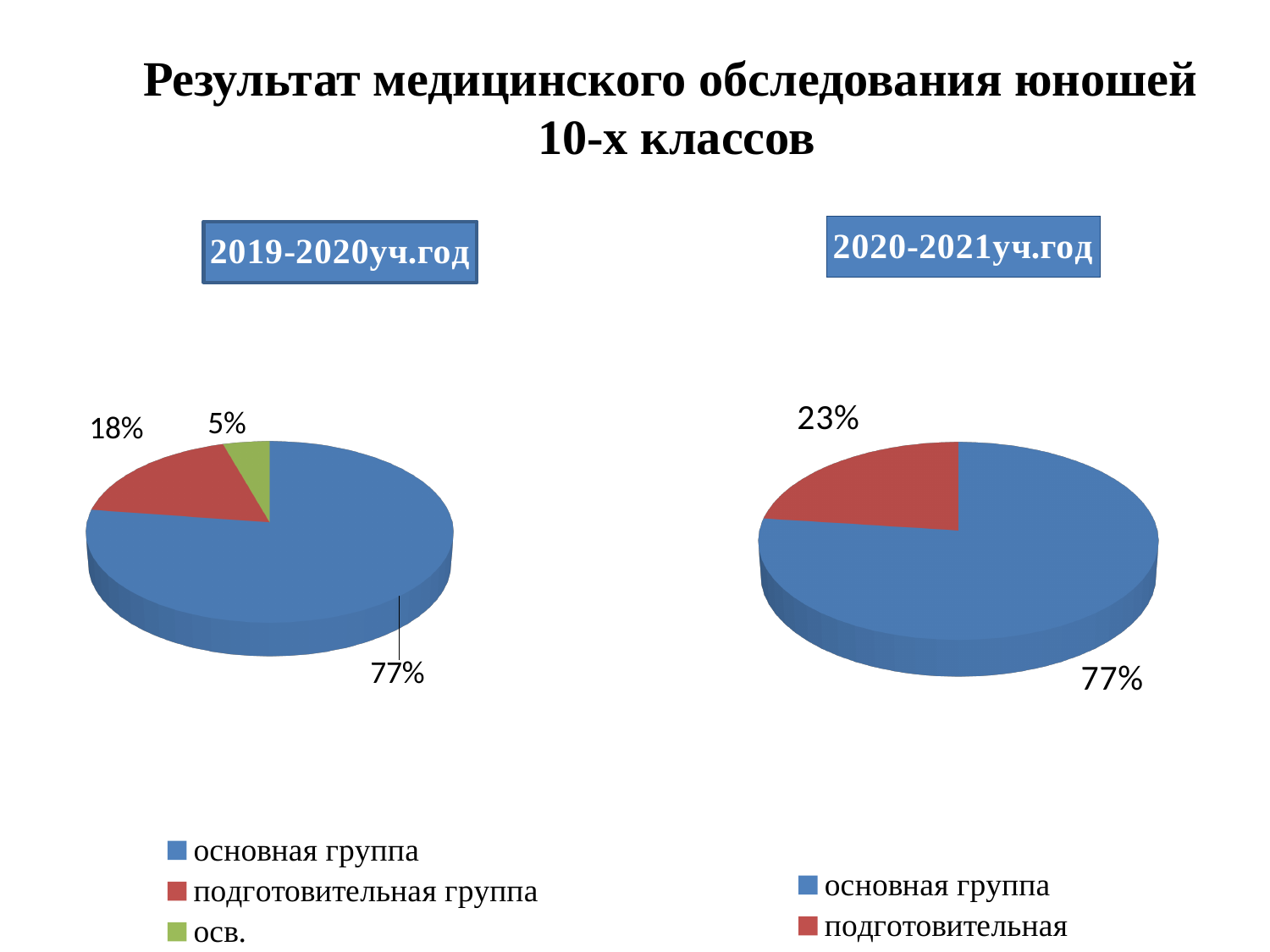

# Результат медицинского обследования юношей 10-х классов

[unsupported chart]

[unsupported chart]